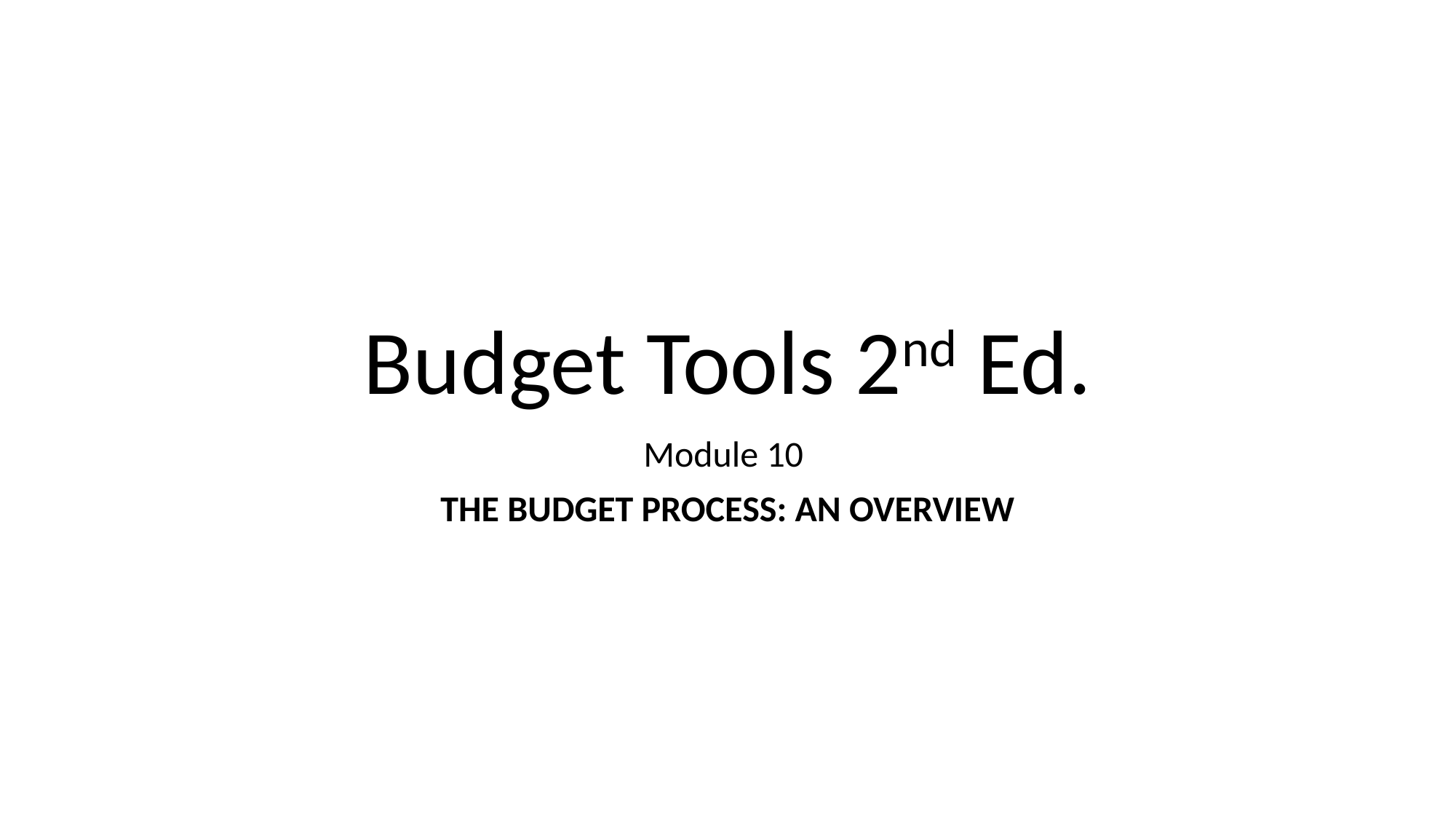

# Budget Tools 2nd Ed.
Module 10
The Budget Process: An Overview